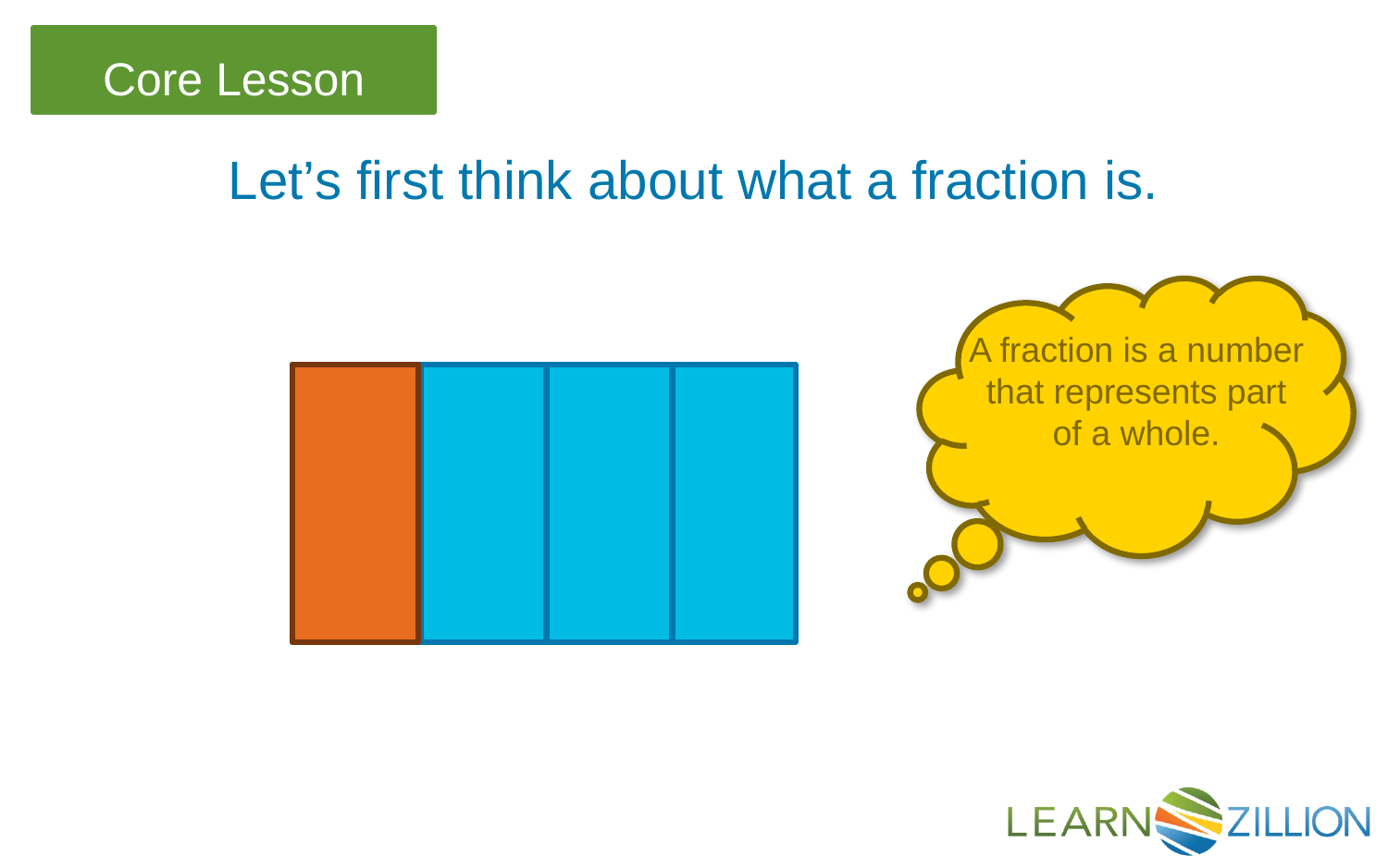

Let’s first think about what a fraction is.

A fraction is a number that represents part of a whole.